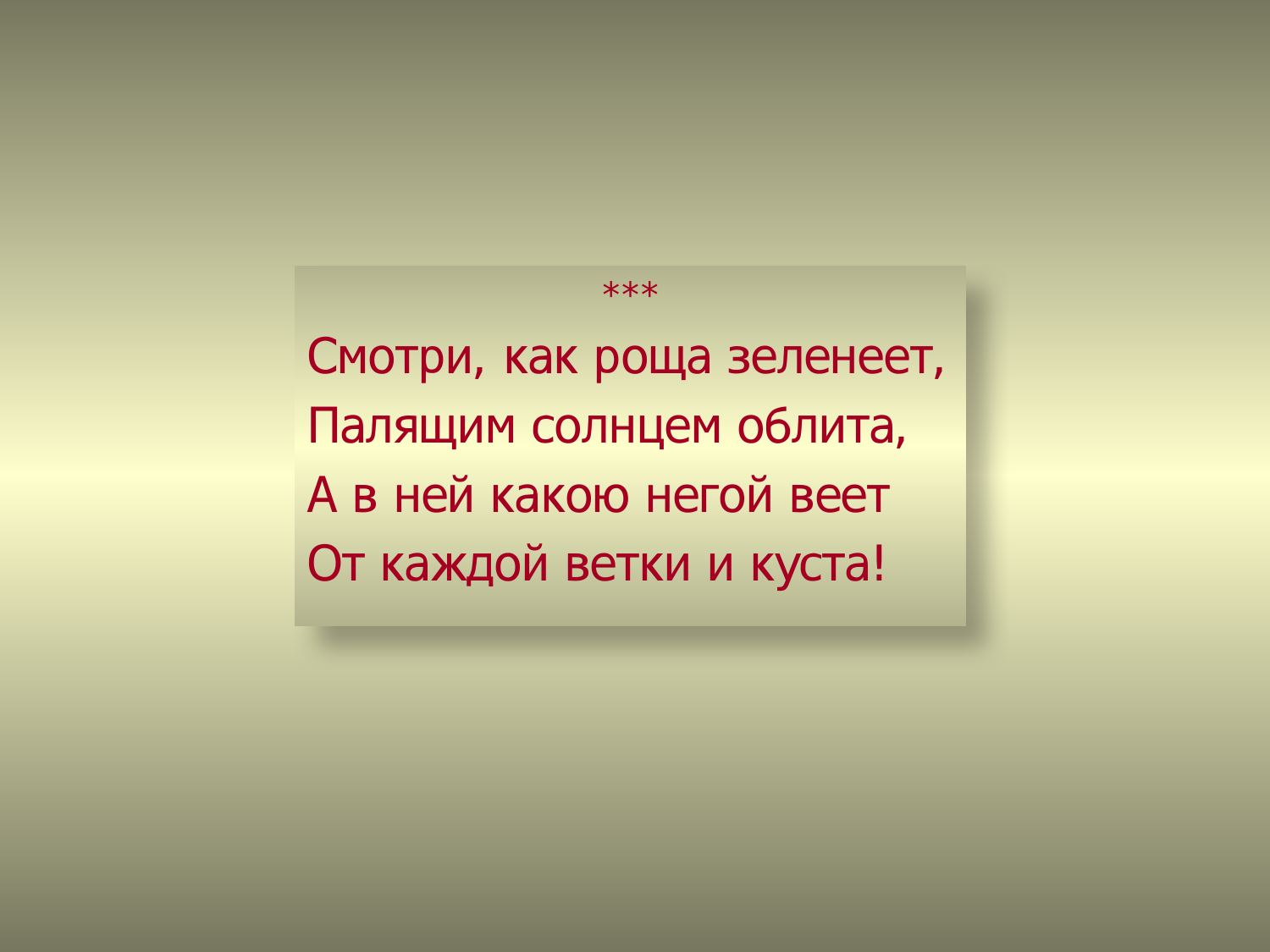

***
Смотри, как роща зеленеет,
Палящим солнцем облита,
А в ней какою негой веет
От каждой ветки и куста!